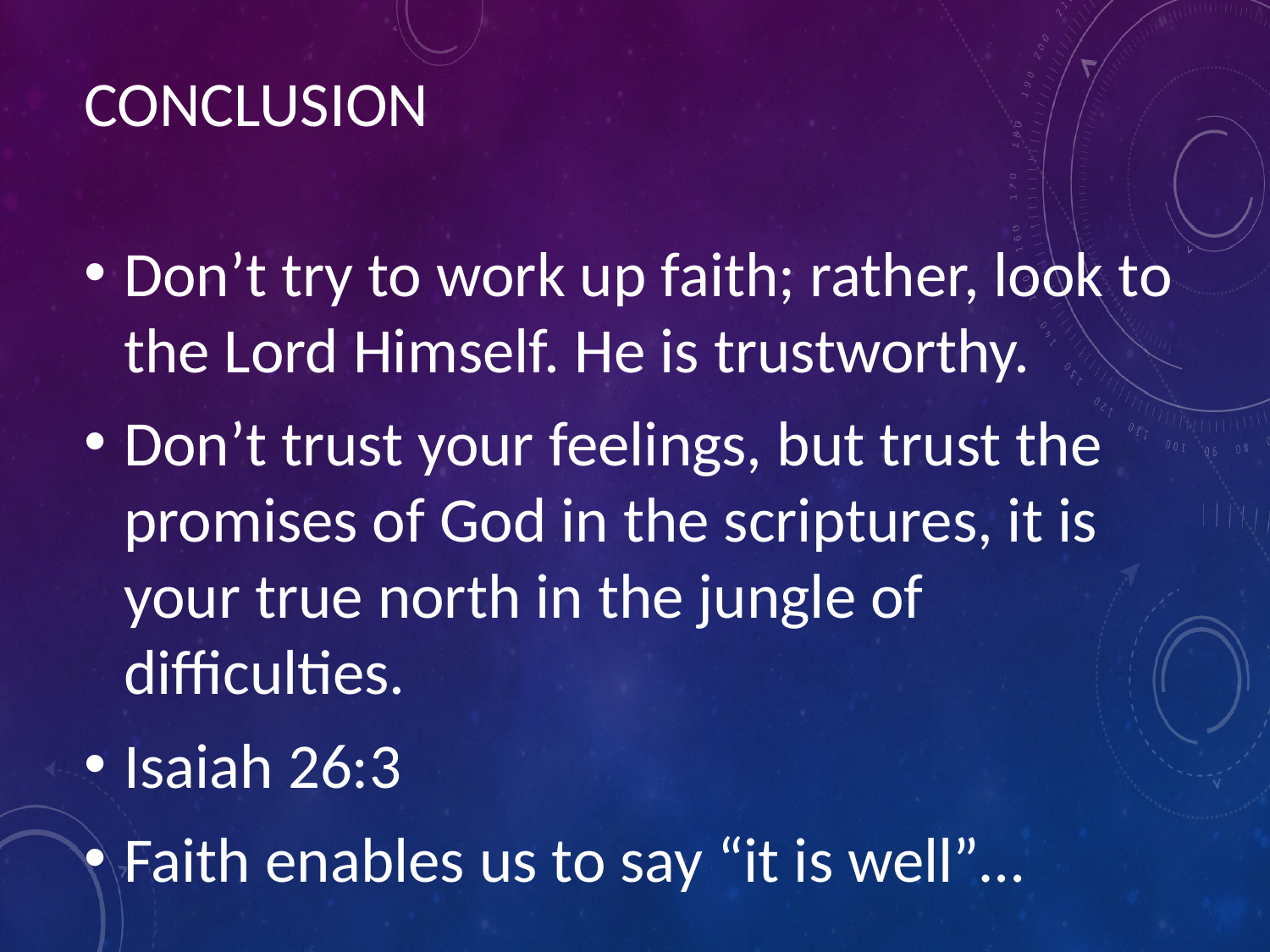

# conclusion
Don’t try to work up faith; rather, look to the Lord Himself. He is trustworthy.
Don’t trust your feelings, but trust the promises of God in the scriptures, it is your true north in the jungle of difficulties.
Isaiah 26:3
Faith enables us to say “it is well”…